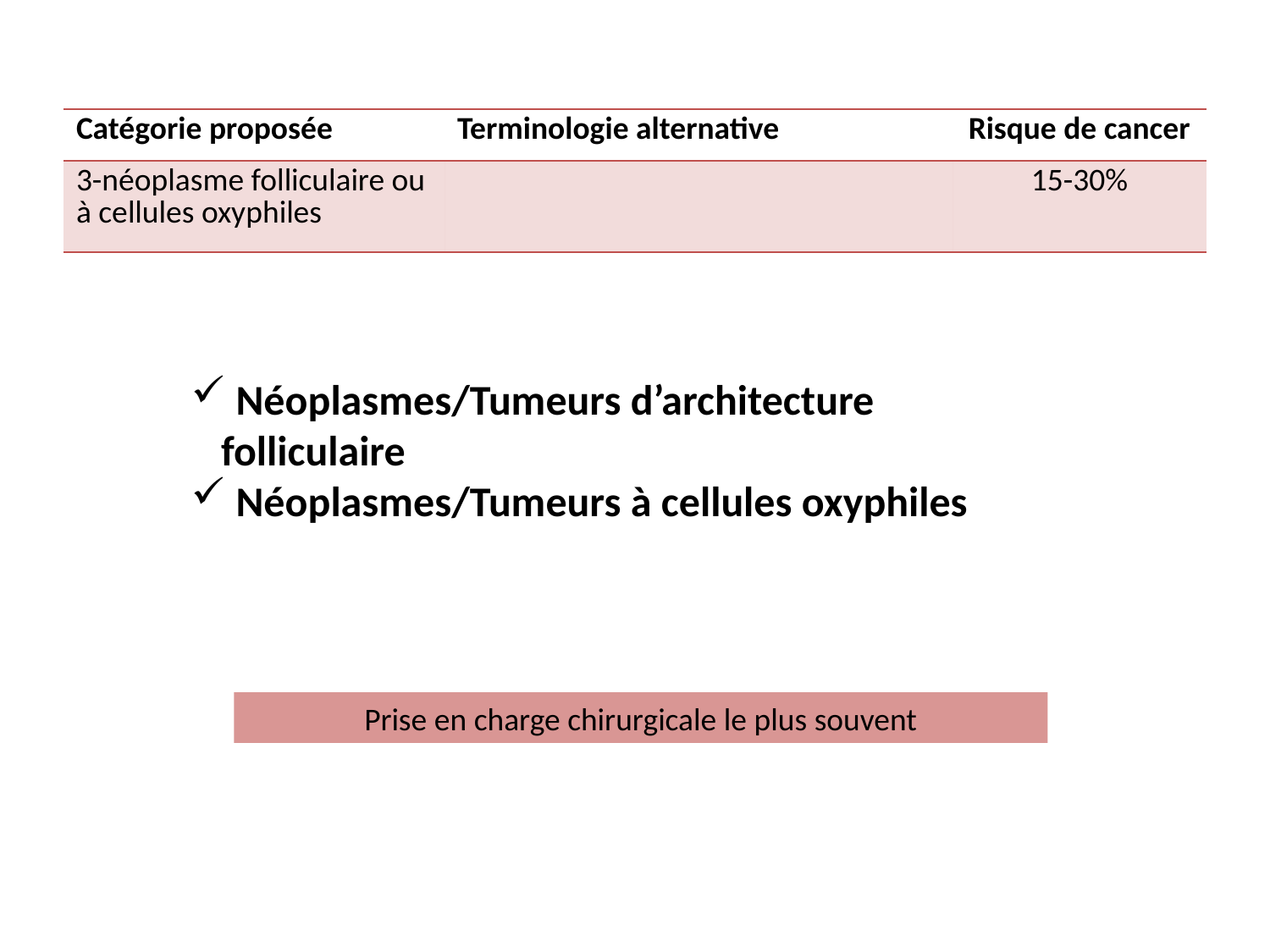

| Catégorie proposée | Terminologie alternative | Risque de cancer |
| --- | --- | --- |
| 3-néoplasme folliculaire ou à cellules oxyphiles |  | 15-30% |
 Néoplasmes/Tumeurs d’architecture folliculaire
 Néoplasmes/Tumeurs à cellules oxyphiles
Prise en charge chirurgicale le plus souvent